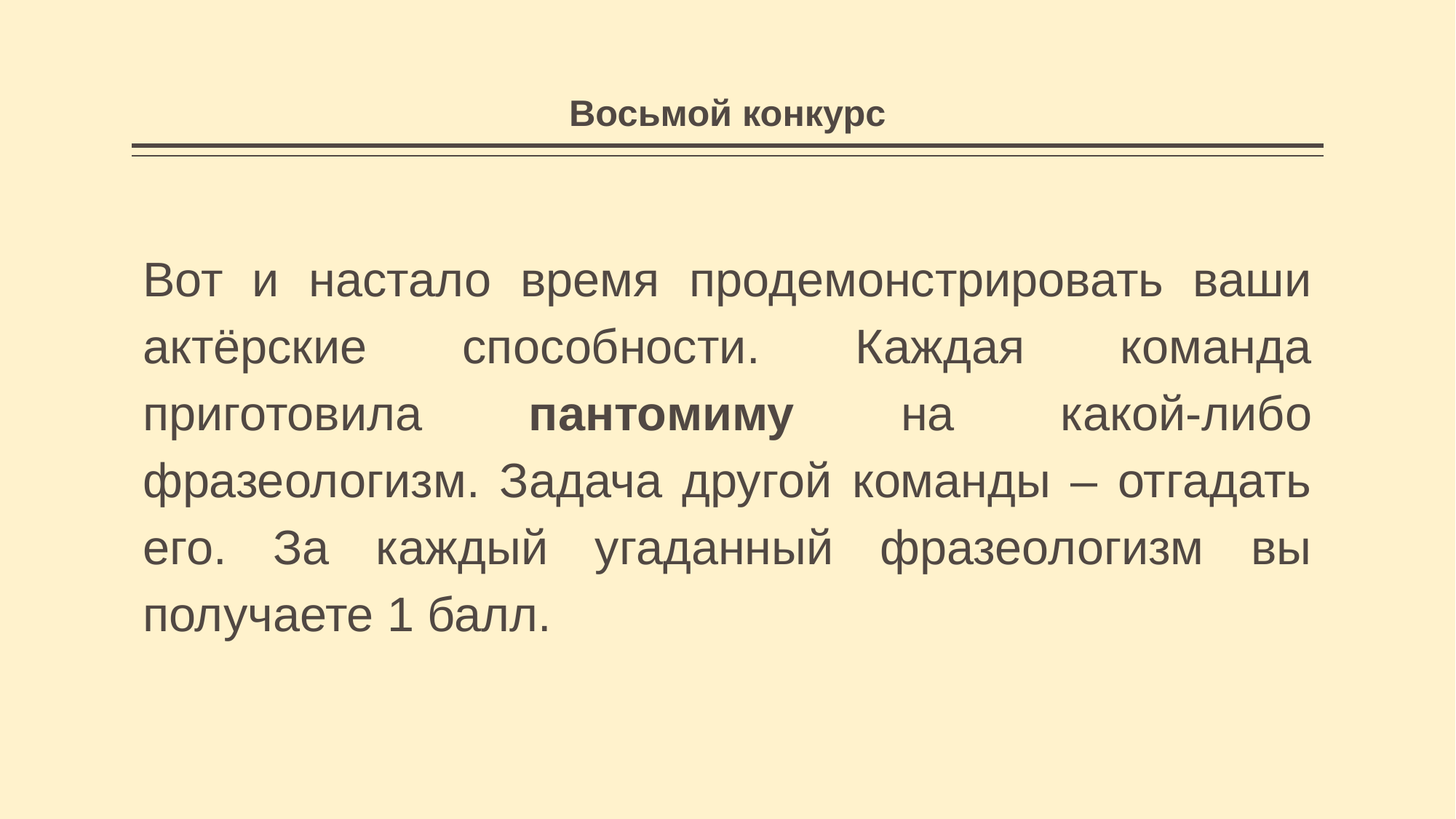

# Восьмой конкурс
Вот и настало время продемонстрировать ваши актёрские способности. Каждая команда приготовила пантомиму на какой-либо фразеологизм. Задача другой команды – отгадать его. За каждый угаданный фразеологизм вы получаете 1 балл.